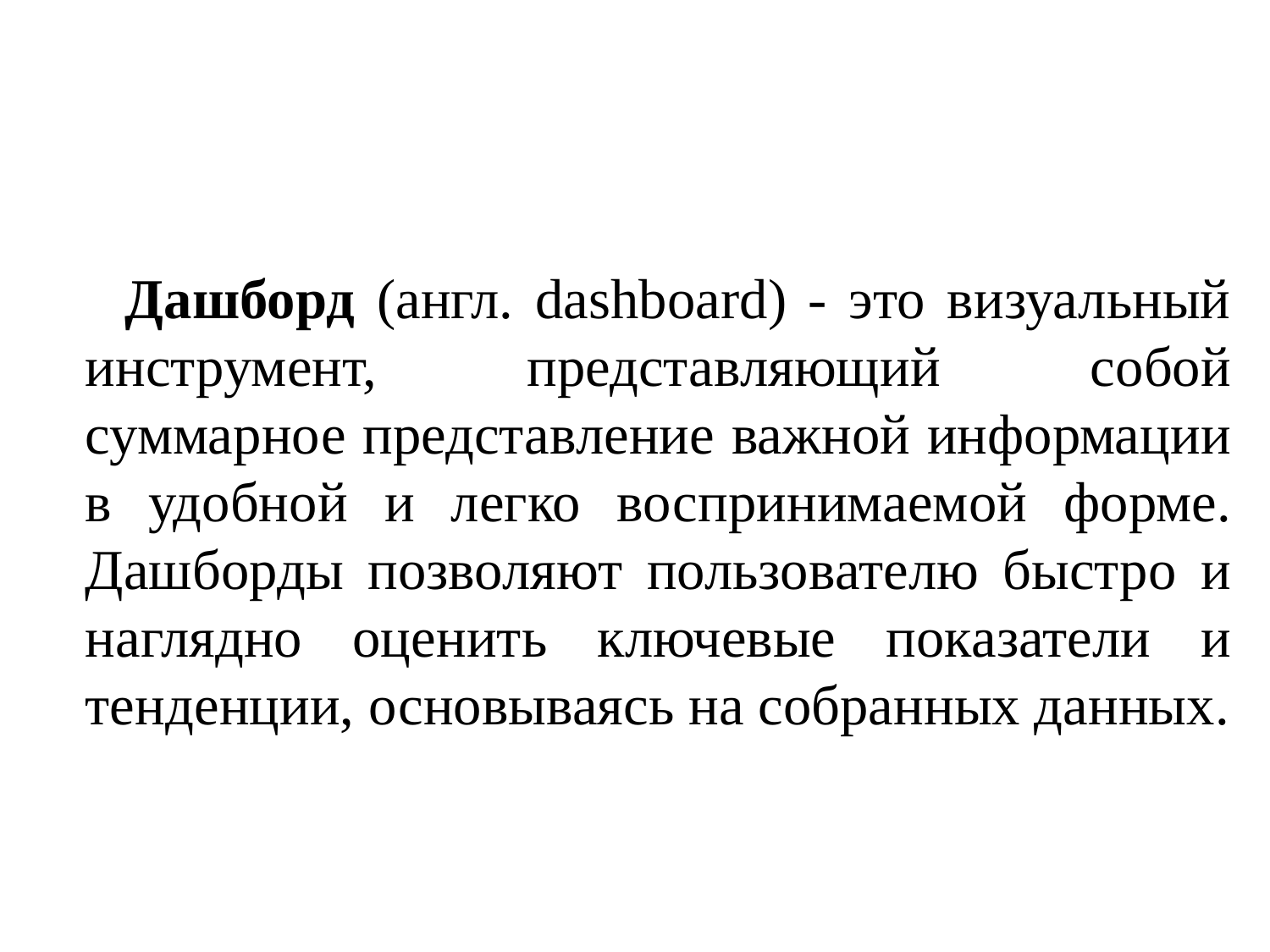

Дашборд (англ. dashboard) - это визуальный инструмент, представляющий собой суммарное представление важной информации в удобной и легко воспринимаемой форме. Дашборды позволяют пользователю быстро и наглядно оценить ключевые показатели и тенденции, основываясь на собранных данных.